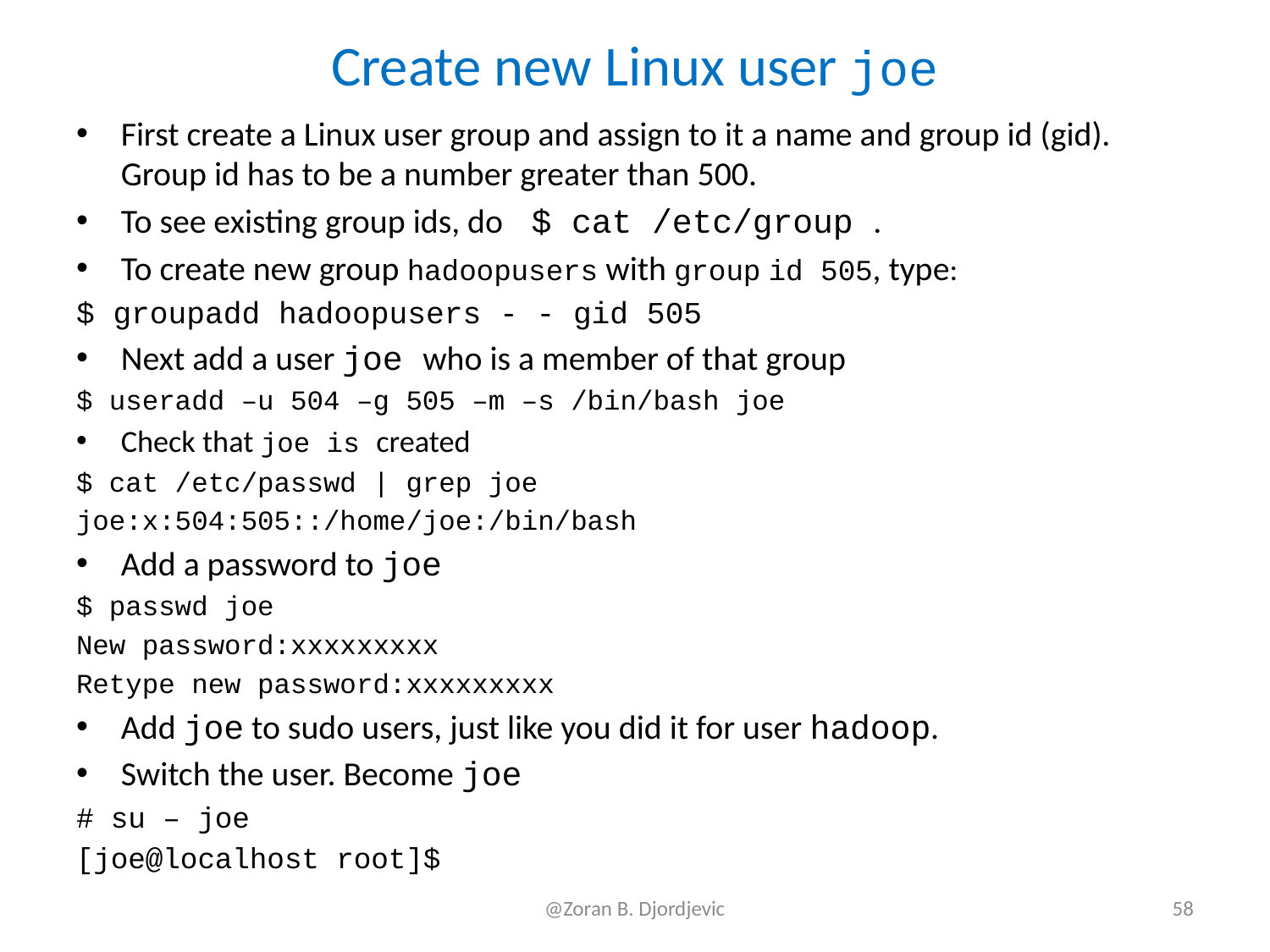

# Create new Linux user joe
First create a Linux user group and assign to it a name and group id (gid). Group id has to be a number greater than 500.
To see existing group ids, do  $ cat /etc/group .
To create new group hadoopusers with group id 505, type:
$ groupadd hadoopusers - - gid 505
Next add a user joe who is a member of that group
$ useradd –u 504 –g 505 –m –s /bin/bash joe
Check that joe is created
$ cat /etc/passwd | grep joe
joe:x:504:505::/home/joe:/bin/bash
Add a password to joe
$ passwd joe
New password:xxxxxxxxx
Retype new password:xxxxxxxxx
Add joe to sudo users, just like you did it for user hadoop.
Switch the user. Become joe
# su – joe
[joe@localhost root]$
@Zoran B. Djordjevic
58